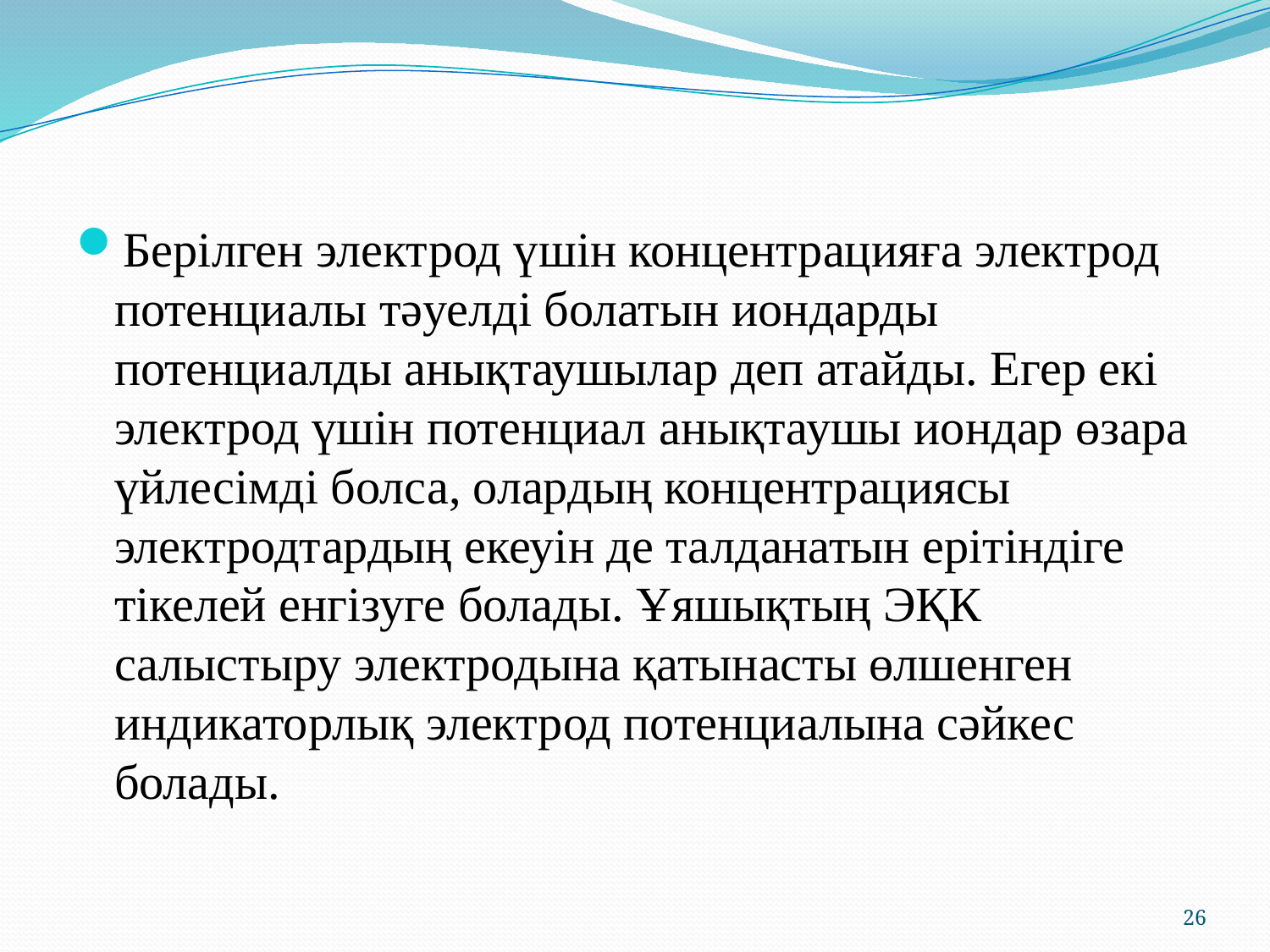

Берілген электрод үшін концентрацияға электрод потенциалы тәуелді болатын иондарды потенциалды анықтаушылар деп атайды. Егер екі электрод үшін потенциал анықтаушы иондар өзара үйлесімді болса, олардың концентрациясы электродтардың екеуін де талданатын ерітіндіге тікелей енгізуге болады. Ұяшықтың ЭҚК салыстыру электродына қатынасты өлшенген индикаторлық электрод потенциалына сәйкес болады.
26